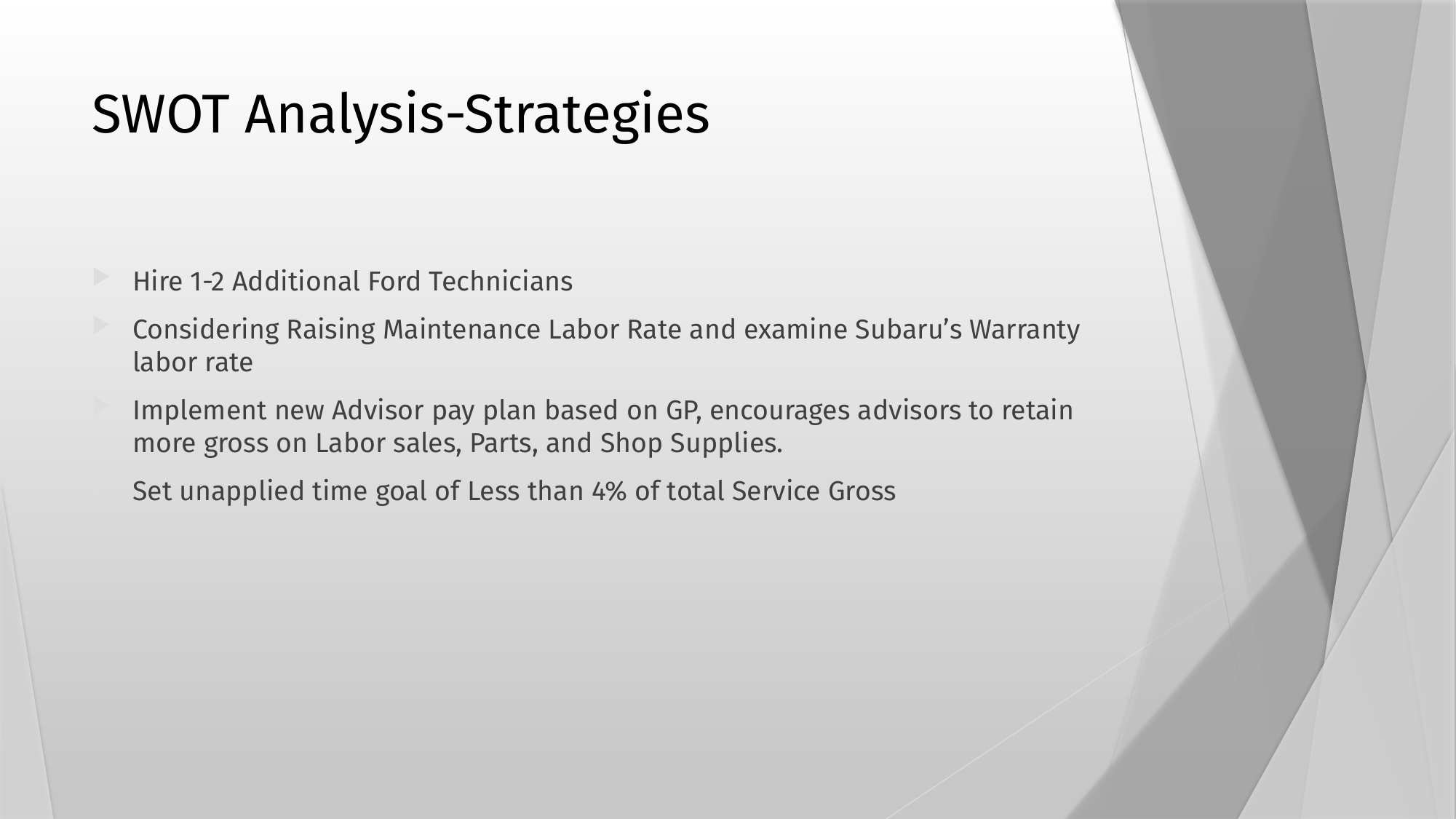

# SWOT Analysis-Strategies
Hire 1-2 Additional Ford Technicians
Considering Raising Maintenance Labor Rate and examine Subaru’s Warranty labor rate
Implement new Advisor pay plan based on GP, encourages advisors to retain more gross on Labor sales, Parts, and Shop Supplies.
Set unapplied time goal of Less than 4% of total Service Gross